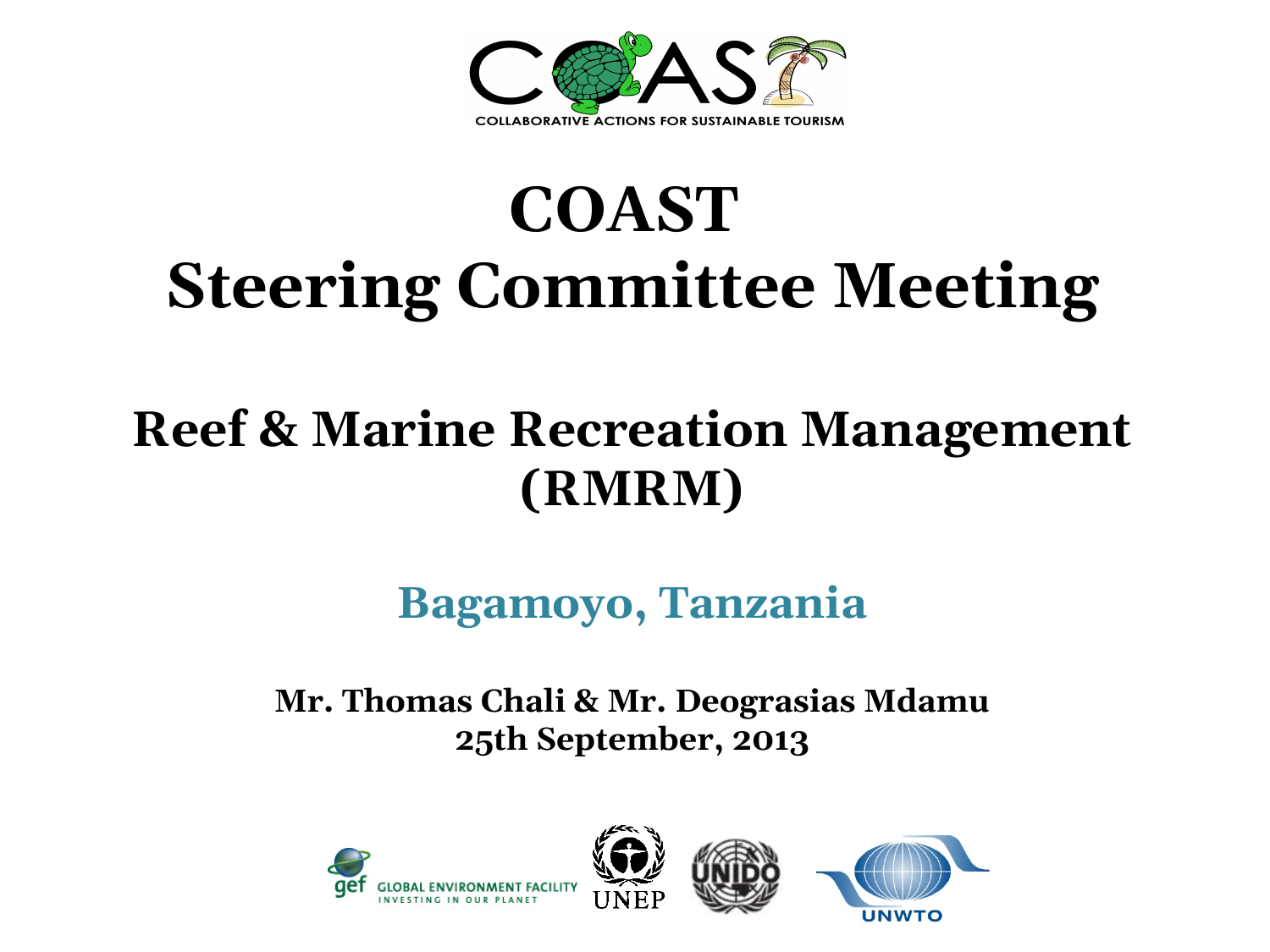

COAST
Steering Committee Meeting
Reef & Marine Recreation Management
(RMRM)
Bagamoyo, Tanzania
Mr. Thomas Chali & Mr. Deograsias Mdamu
25th September, 2013